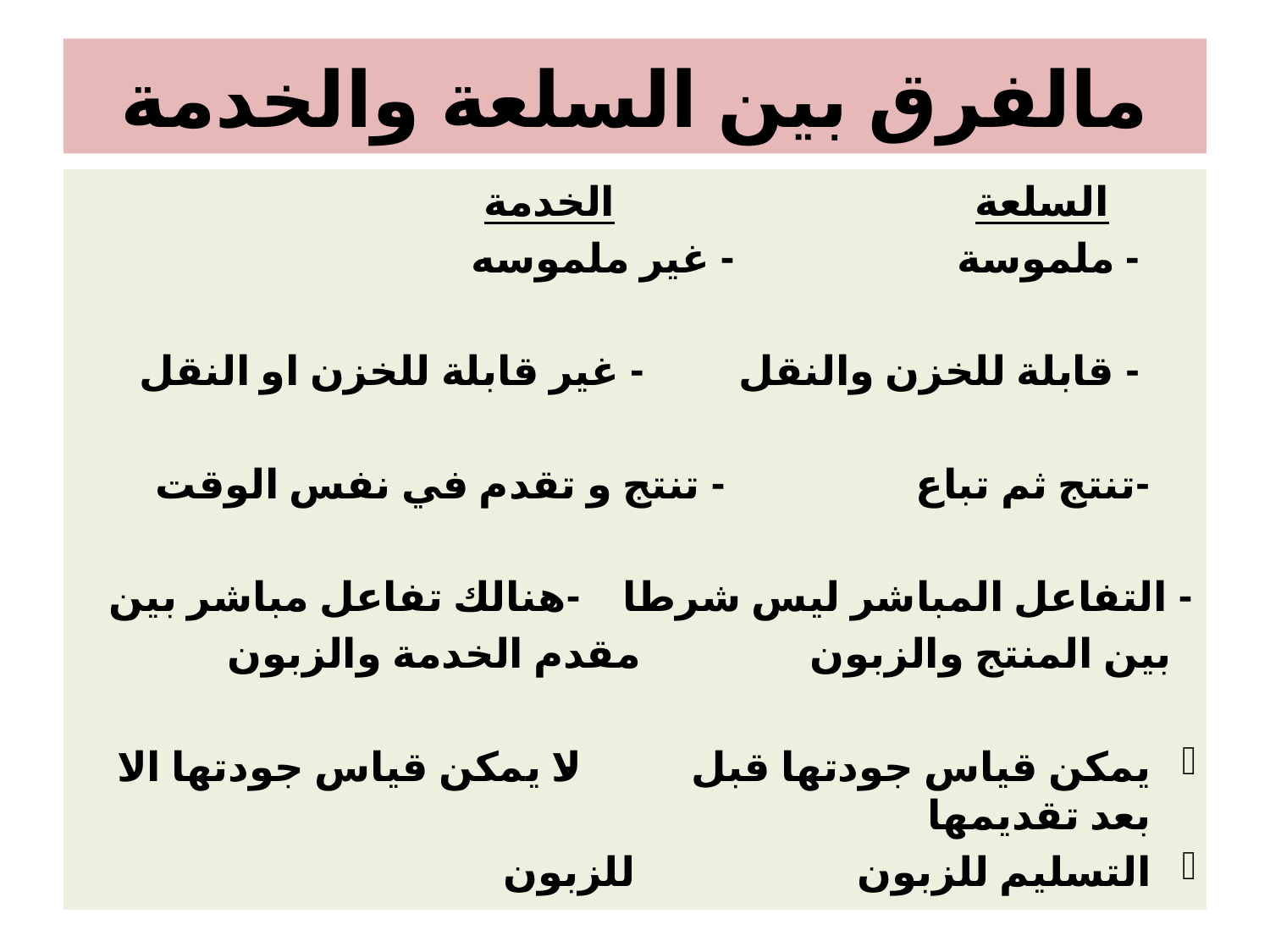

# مالفرق بين السلعة والخدمة
        السلعة                                  الخدمة
     - ملموسة                     - غير ملموسه

     - قابلة للخزن والنقل         - غير قابلة للخزن او النقل

    -تنتج ثم تباع                  - تنتج و تقدم في نفس الوقت

- التفاعل المباشر ليس شرطا    -هنالك تفاعل مباشر بين
  بين المنتج والزبون                مقدم الخدمة والزبون

يمكن قياس جودتها قبل        - لا يمكن قياس جودتها الا بعد تقديمها
التسليم للزبون                     للزبون